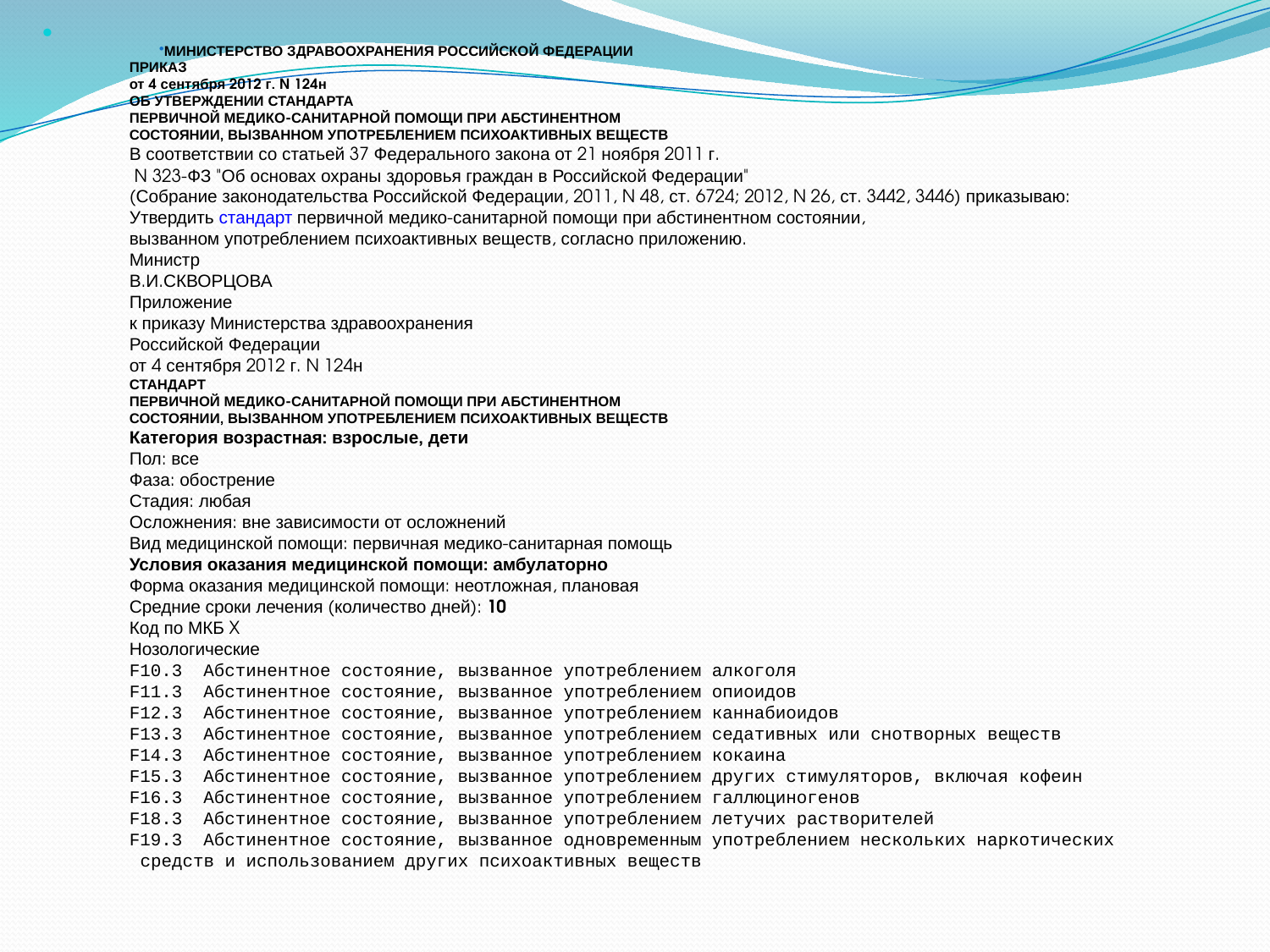

МИНИСТЕРСТВО ЗДРАВООХРАНЕНИЯ РОССИЙСКОЙ ФЕДЕРАЦИИ
ПРИКАЗ
от 4 сентября 2012 г. N 124н
ОБ УТВЕРЖДЕНИИ СТАНДАРТА
ПЕРВИЧНОЙ МЕДИКО-САНИТАРНОЙ ПОМОЩИ ПРИ АБСТИНЕНТНОМ
СОСТОЯНИИ, ВЫЗВАННОМ УПОТРЕБЛЕНИЕМ ПСИХОАКТИВНЫХ ВЕЩЕСТВ
В соответствии со статьей 37 Федерального закона от 21 ноября 2011 г.
 N 323-ФЗ "Об основах охраны здоровья граждан в Российской Федерации"
(Собрание законодательства Российской Федерации, 2011, N 48, ст. 6724; 2012, N 26, ст. 3442, 3446) приказываю:
Утвердить стандарт первичной медико-санитарной помощи при абстинентном состоянии,
вызванном употреблением психоактивных веществ, согласно приложению.
Министр
В.И.СКВОРЦОВА
Приложение
к приказу Министерства здравоохранения
Российской Федерации
от 4 сентября 2012 г. N 124н
СТАНДАРТ
ПЕРВИЧНОЙ МЕДИКО-САНИТАРНОЙ ПОМОЩИ ПРИ АБСТИНЕНТНОМ
СОСТОЯНИИ, ВЫЗВАННОМ УПОТРЕБЛЕНИЕМ ПСИХОАКТИВНЫХ ВЕЩЕСТВ
Категория возрастная: взрослые, дети
Пол: все
Фаза: обострение
Стадия: любая
Осложнения: вне зависимости от осложнений
Вид медицинской помощи: первичная медико-санитарная помощь
Условия оказания медицинской помощи: амбулаторно
Форма оказания медицинской помощи: неотложная, плановая
Средние сроки лечения (количество дней): 10
Код по МКБ X
Нозологические
F10.3  Абстинентное состояние, вызванное употреблением алкоголя
F11.3  Абстинентное состояние, вызванное употреблением опиоидов
F12.3  Абстинентное состояние, вызванное употреблением каннабиоидов
F13.3  Абстинентное состояние, вызванное употреблением седативных или снотворных веществ
F14.3  Абстинентное состояние, вызванное употреблением кокаина
F15.3  Абстинентное состояние, вызванное употреблением других стимуляторов, включая кофеин
F16.3  Абстинентное состояние, вызванное употреблением галлюциногенов
F18.3  Абстинентное состояние, вызванное употреблением летучих растворителей
F19.3  Абстинентное состояние, вызванное одновременным употреблением нескольких наркотических
 средств и использованием других психоактивных веществ